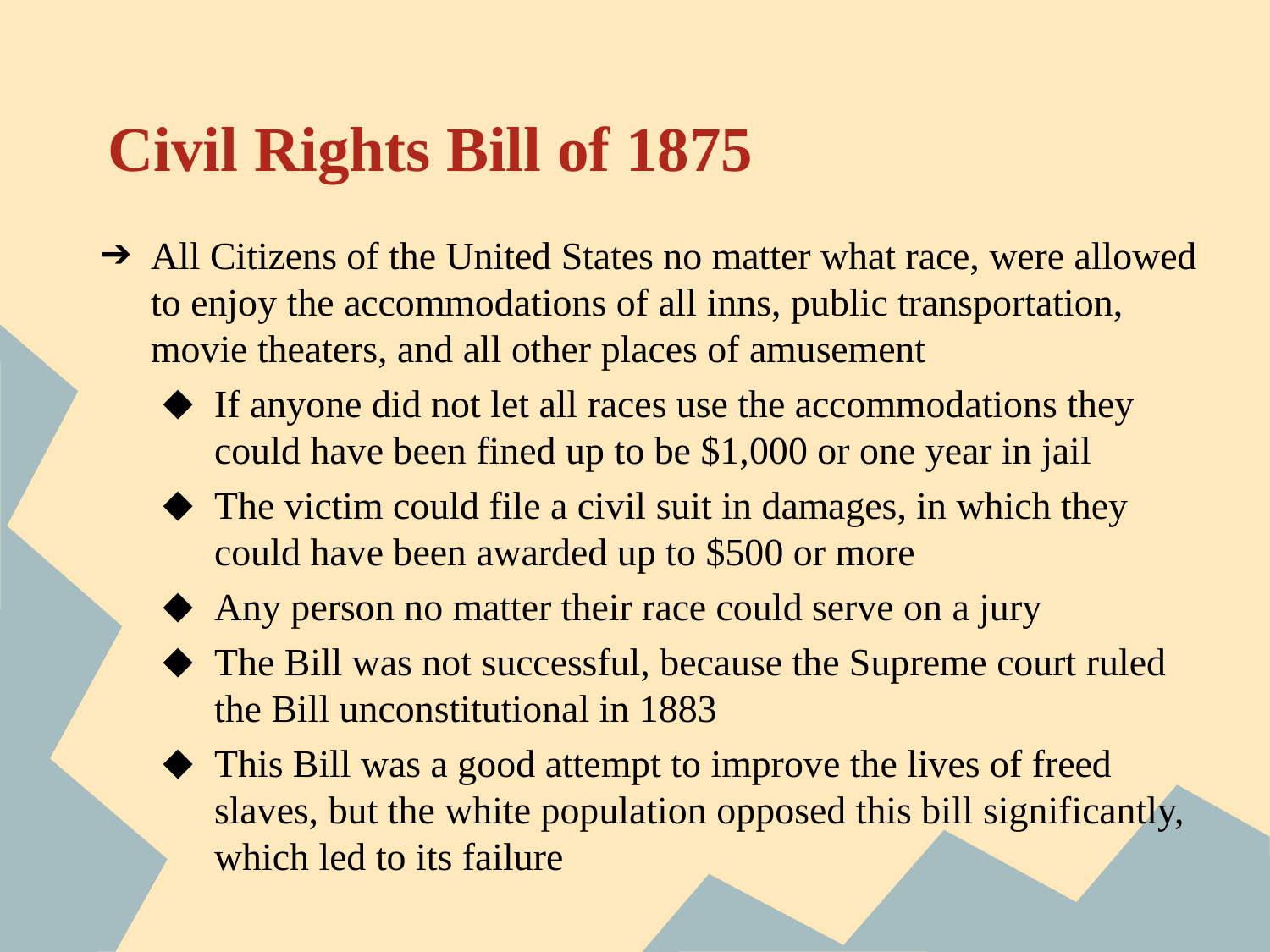

# Civil Rights Bill of 1875
All Citizens of the United States no matter what race, were allowed to enjoy the accommodations of all inns, public transportation, movie theaters, and all other places of amusement
If anyone did not let all races use the accommodations they could have been fined up to be $1,000 or one year in jail
The victim could file a civil suit in damages, in which they could have been awarded up to $500 or more
Any person no matter their race could serve on a jury
The Bill was not successful, because the Supreme court ruled the Bill unconstitutional in 1883
This Bill was a good attempt to improve the lives of freed slaves, but the white population opposed this bill significantly, which led to its failure